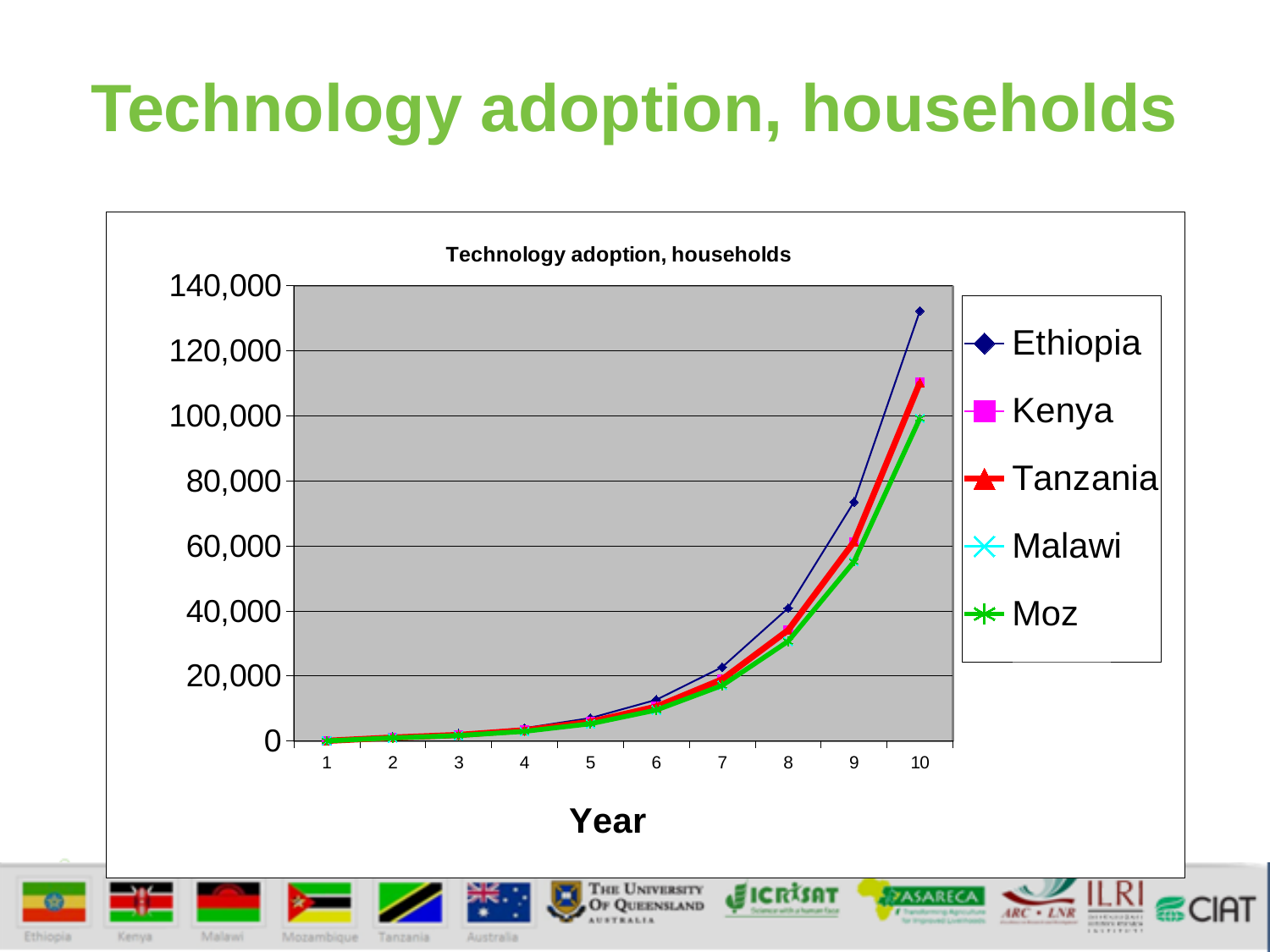

# Technology adoption, households

### Chart: Technology adoption, households

| Category | Ethiopia | Kenya | Tanzania | Malawi | Moz |
|---|---|---|---|---|---|